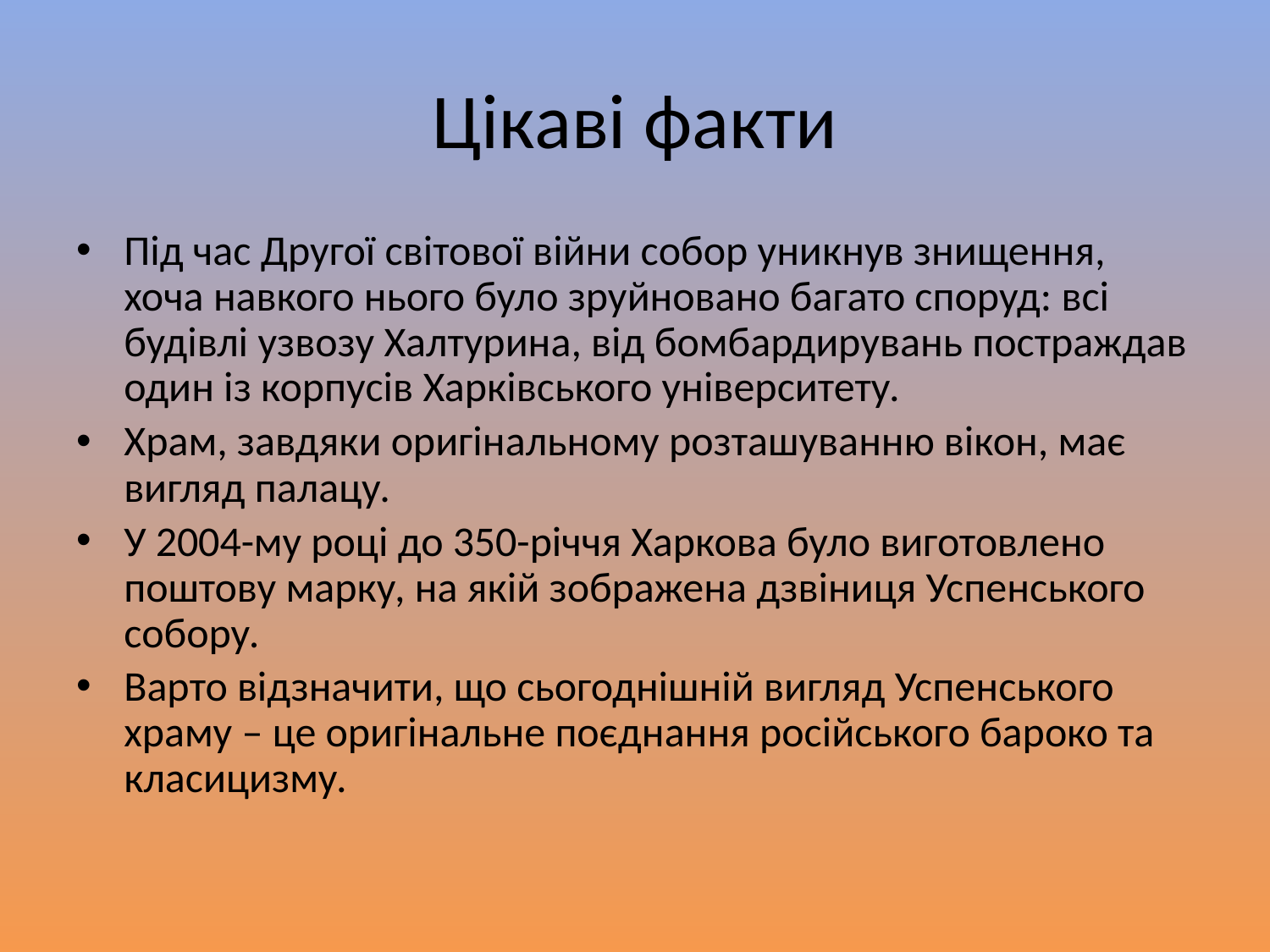

# Цікаві факти
Під час Другої світової війни собор уникнув знищення, хоча навкого нього було зруйновано багато споруд: всі будівлі узвозу Халтурина, від бомбардирувань постраждав один із корпусів Харківського університету.
Храм, завдяки оригінальному розташуванню вікон, має вигляд палацу.
У 2004-му році до 350-річчя Харкова було виготовлено поштову марку, на якій зображена дзвіниця Успенського собору.
Варто відзначити, що сьогоднішній вигляд Успенського храму – це оригінальне поєднання російського бароко та класицизму.